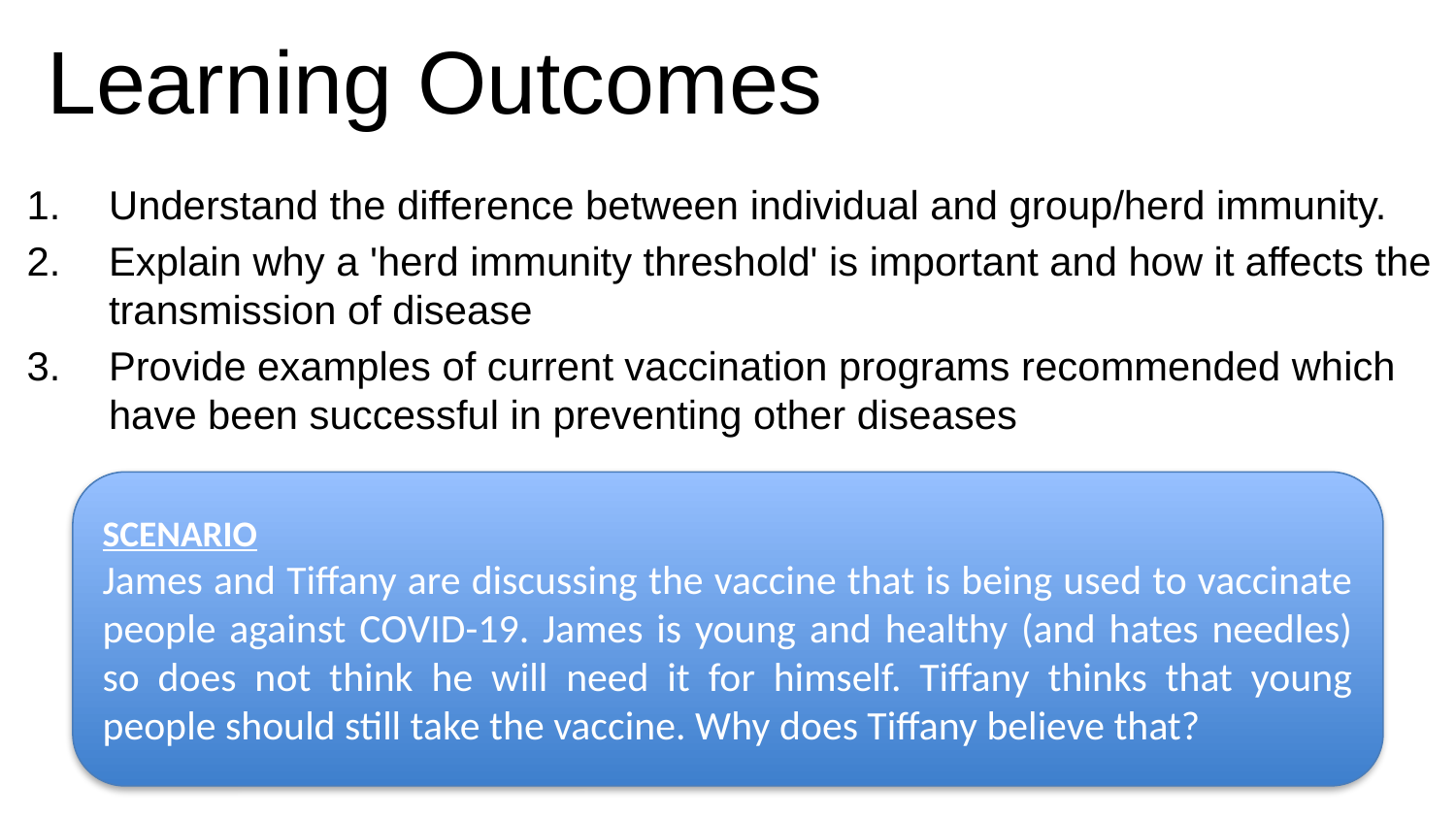

Learning Outcomes
Understand the difference between individual and group/herd immunity.
Explain why a 'herd immunity threshold' is important and how it affects the transmission of disease
Provide examples of current vaccination programs recommended which have been successful in preventing other diseases
SCENARIO
James and Tiffany are discussing the vaccine that is being used to vaccinate people against COVID-19. James is young and healthy (and hates needles) so does not think he will need it for himself. Tiffany thinks that young people should still take the vaccine. Why does Tiffany believe that?